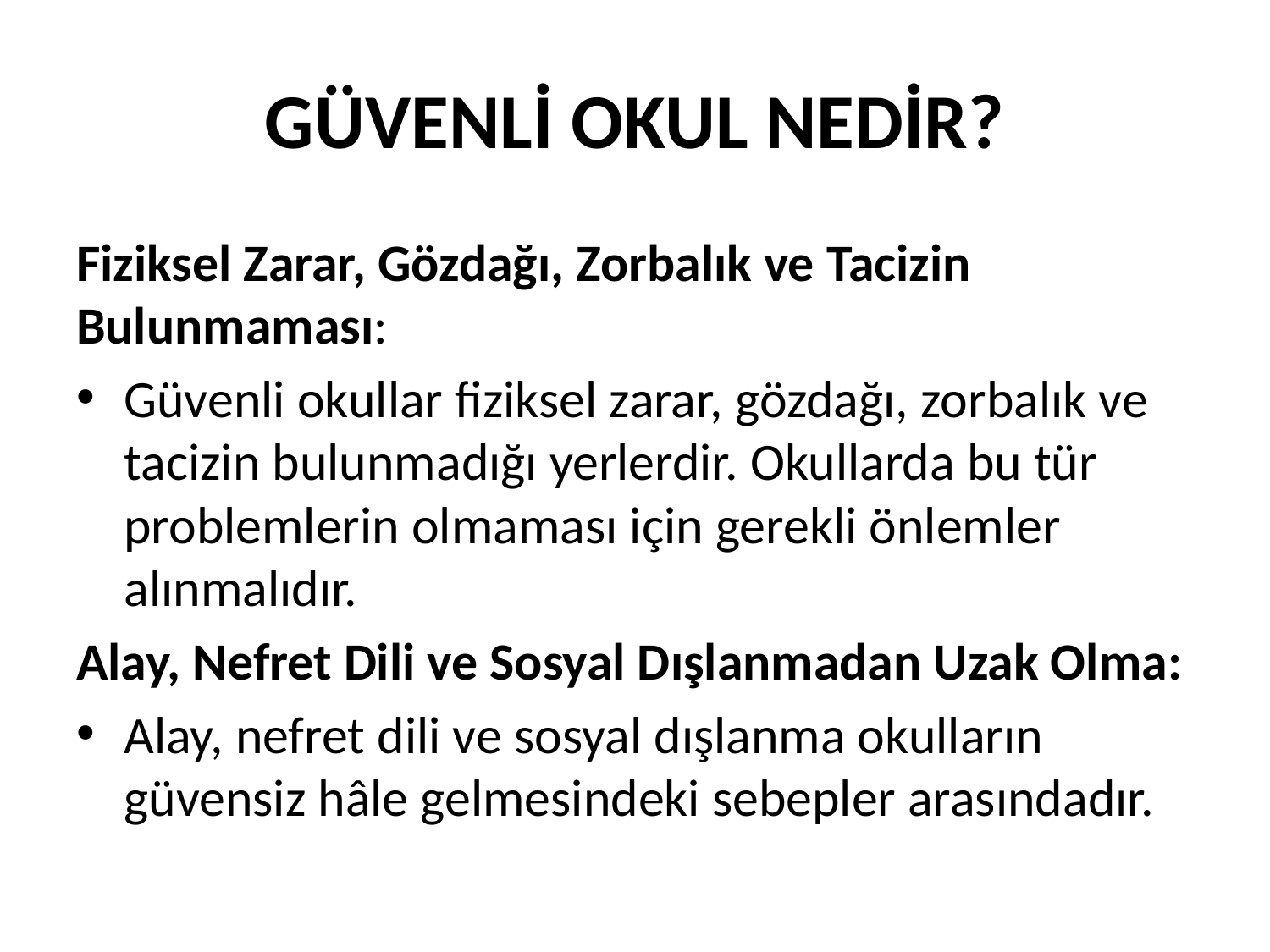

# GÜVENLİ OKUL NEDİR?
Fiziksel Zarar, Gözdağı, Zorbalık ve Tacizin Bulunmaması:
Güvenli okullar fiziksel zarar, gözdağı, zorbalık ve tacizin bulunmadığı yerlerdir. Okullarda bu tür problemlerin olmaması için gerekli önlemler alınmalıdır.
Alay, Nefret Dili ve Sosyal Dışlanmadan Uzak Olma:
Alay, nefret dili ve sosyal dışlanma okulların güvensiz hâle gelmesindeki sebepler arasındadır.